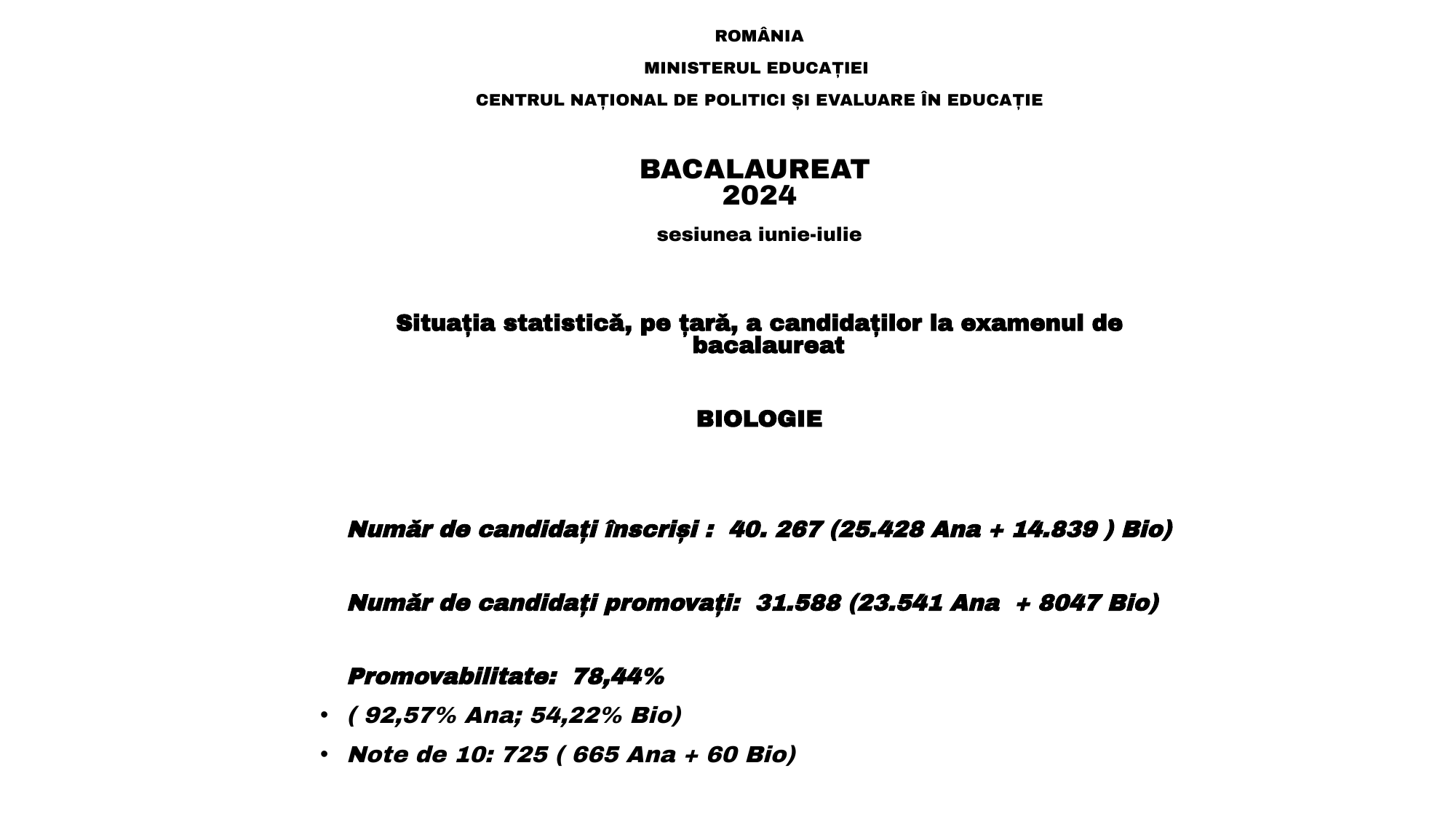

# ROMÂNIA MINISTERUL EDUCAŢIEI CENTRUL NAŢIONAL DE POLITICI ȘI EVALUARE ÎN EDUCAȚIE BACALAUREAT 2024 sesiunea iunie-iulie

Situaţia statistică, pe ţară, a candidaţilor la examenul de bacalaureat

BIOLOGIE

	Număr de candidaţi înscrişi :  40. 267 (25.428 Ana + 14.839 ) Bio)

	Număr de candidaţi promovați:  31.588 (23.541 Ana  + 8047 Bio)

	Promovabilitate:  78,44%
( 92,57% Ana; 54,22% Bio)
Note de 10: 725 ( 665 Ana + 60 Bio)